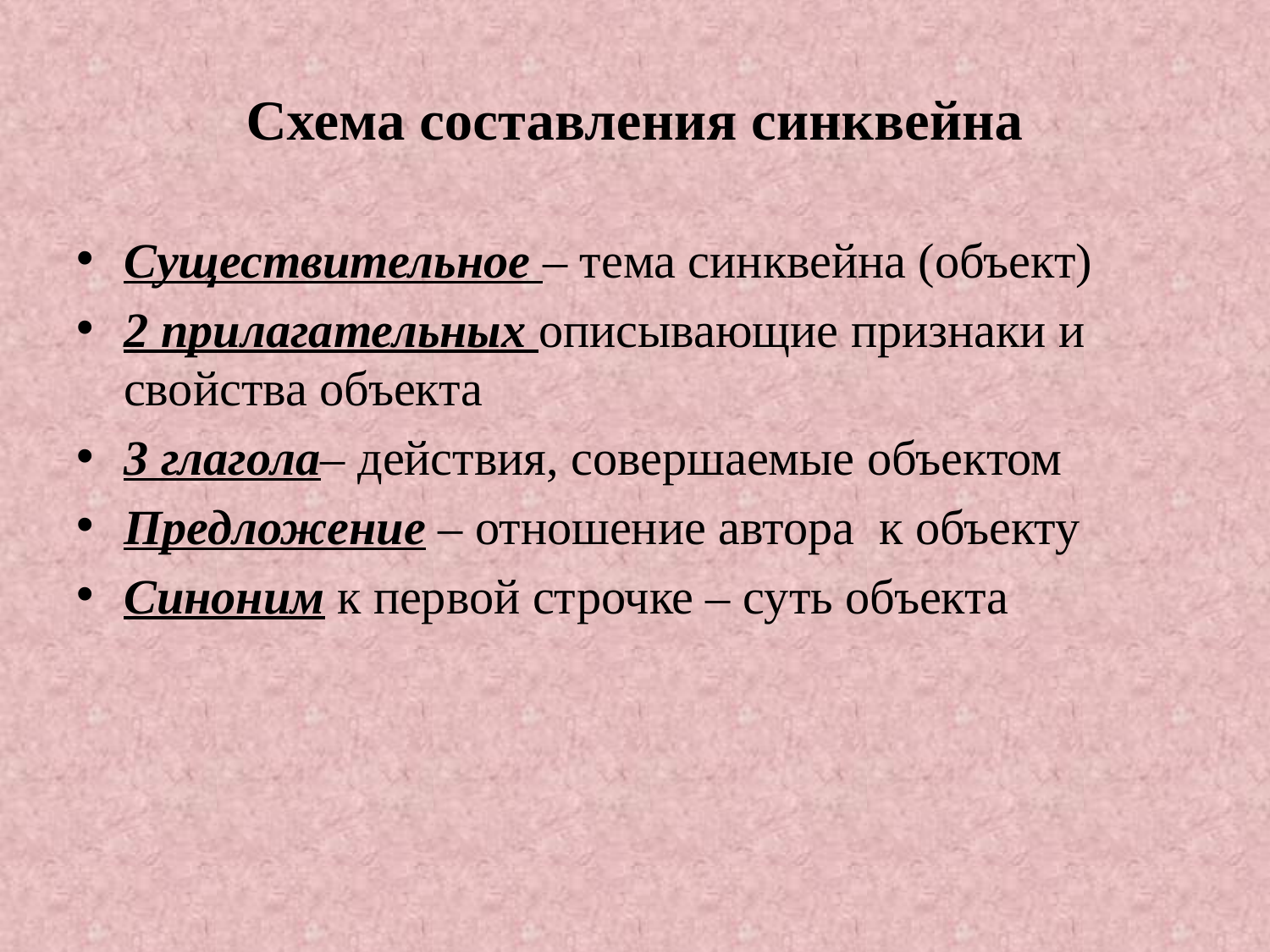

# Схема составления синквейна
Существительное – тема синквейна (объект)
2 прилагательных описывающие признаки и свойства объекта
3 глагола– действия, совершаемые объектом
Предложение – отношение автора  к объекту
Синоним к первой строчке – суть объекта